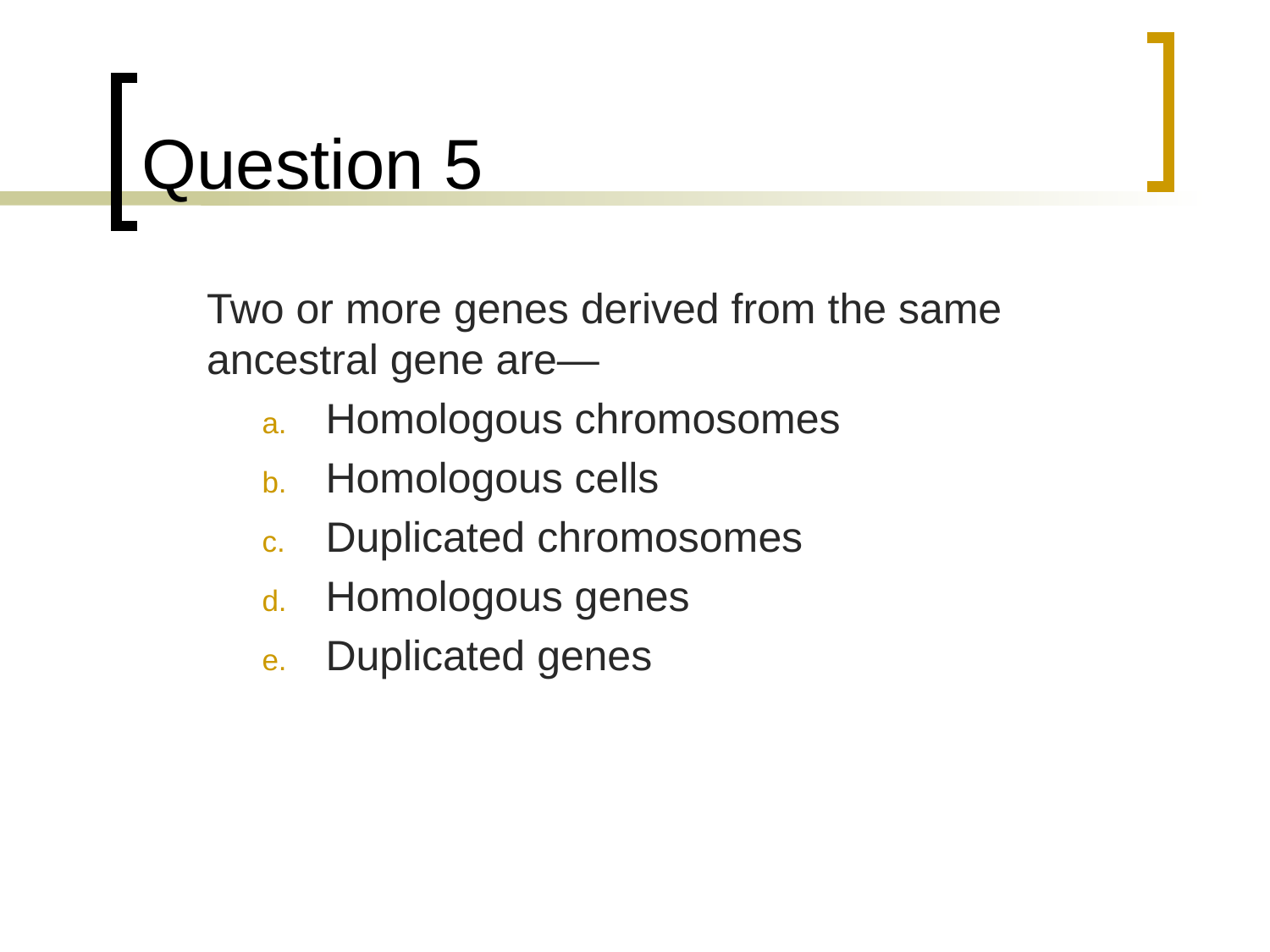

# Question 5
	Two or more genes derived from the same ancestral gene are—
Homologous chromosomes
Homologous cells
Duplicated chromosomes
Homologous genes
Duplicated genes